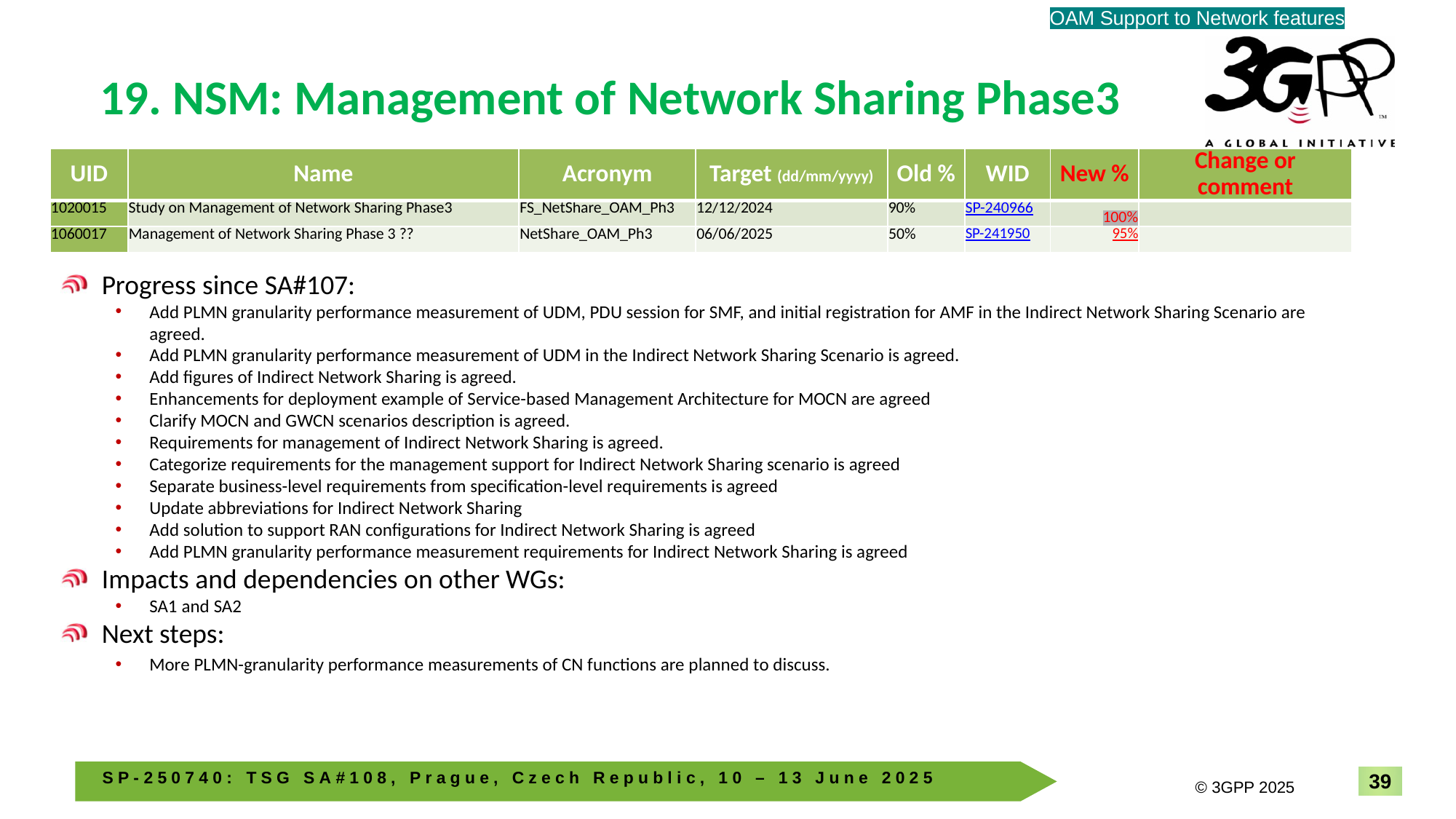

OAM Support to Network features
# 19. NSM: Management of Network Sharing Phase3
| UID | Name | Acronym | Target (dd/mm/yyyy) | Old % | WID | New % | Change or comment |
| --- | --- | --- | --- | --- | --- | --- | --- |
| 1020015 | Study on Management of Network Sharing Phase3 | FS\_NetShare\_OAM\_Ph3 | 12/12/2024 | 90% | SP-240966 | 100% |  |
| 1060017 | Management of Network Sharing Phase 3 ?? | NetShare\_OAM\_Ph3 | 06/06/2025 | 50% | SP-241950 | 95% |  |
Progress since SA#107:
Add PLMN granularity performance measurement of UDM, PDU session for SMF, and initial registration for AMF in the Indirect Network Sharing Scenario are agreed.
Add PLMN granularity performance measurement of UDM in the Indirect Network Sharing Scenario is agreed.
Add figures of Indirect Network Sharing is agreed.
Enhancements for deployment example of Service-based Management Architecture for MOCN are agreed
Clarify MOCN and GWCN scenarios description is agreed.
Requirements for management of Indirect Network Sharing is agreed.
Categorize requirements for the management support for Indirect Network Sharing scenario is agreed
Separate business-level requirements from specification-level requirements is agreed
Update abbreviations for Indirect Network Sharing
Add solution to support RAN configurations for Indirect Network Sharing is agreed
Add PLMN granularity performance measurement requirements for Indirect Network Sharing is agreed
Impacts and dependencies on other WGs:
SA1 and SA2
Next steps:
More PLMN-granularity performance measurements of CN functions are planned to discuss.